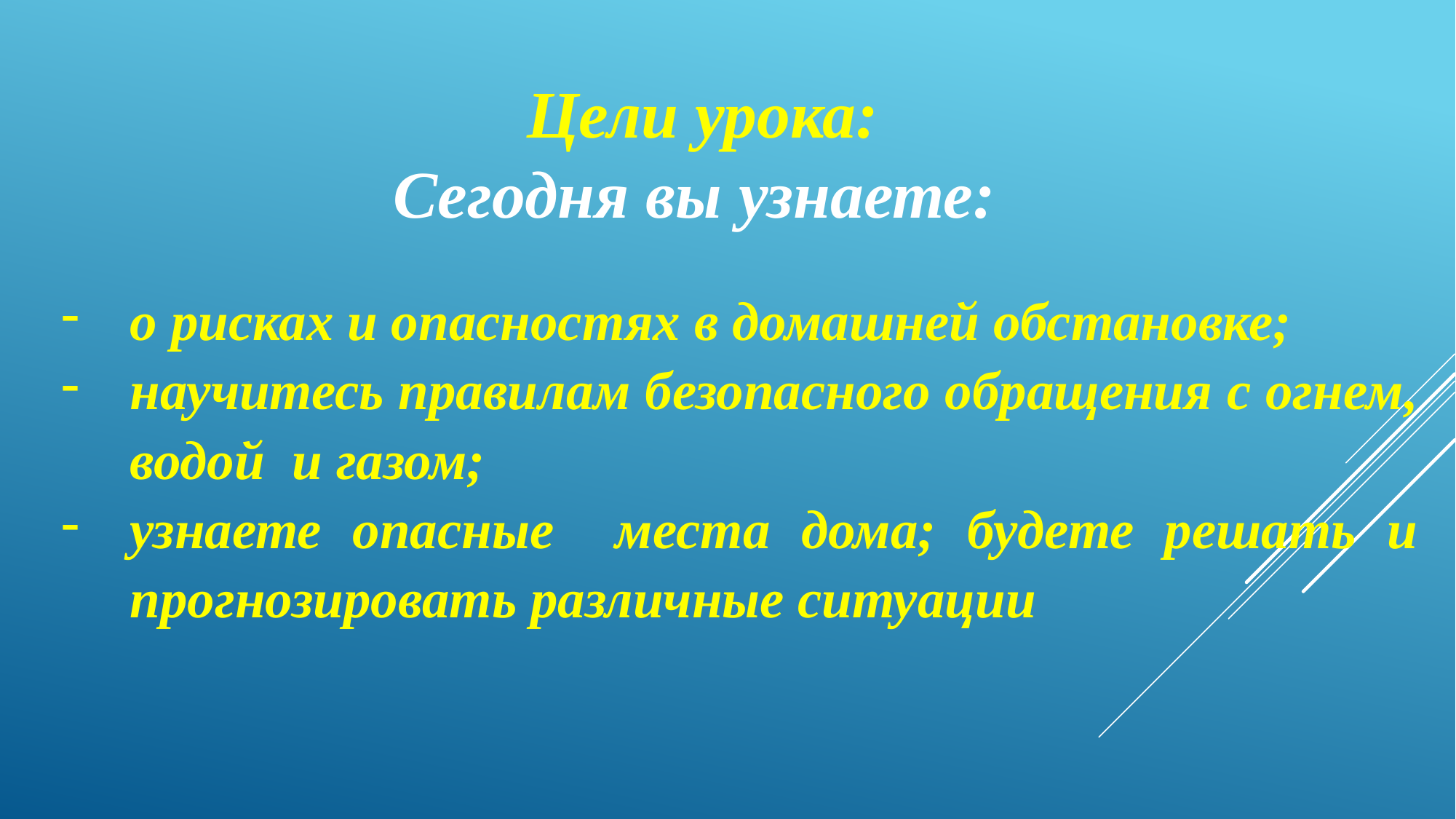

Цели урока:
Сегодня вы узнаете:
| о рисках и опасностях в домашней обстановке; научитесь правилам безопасного обращения с огнем, водой и газом; узнаете опасные места дома; будете решать и прогнозировать различные ситуации |
| --- |
|  |